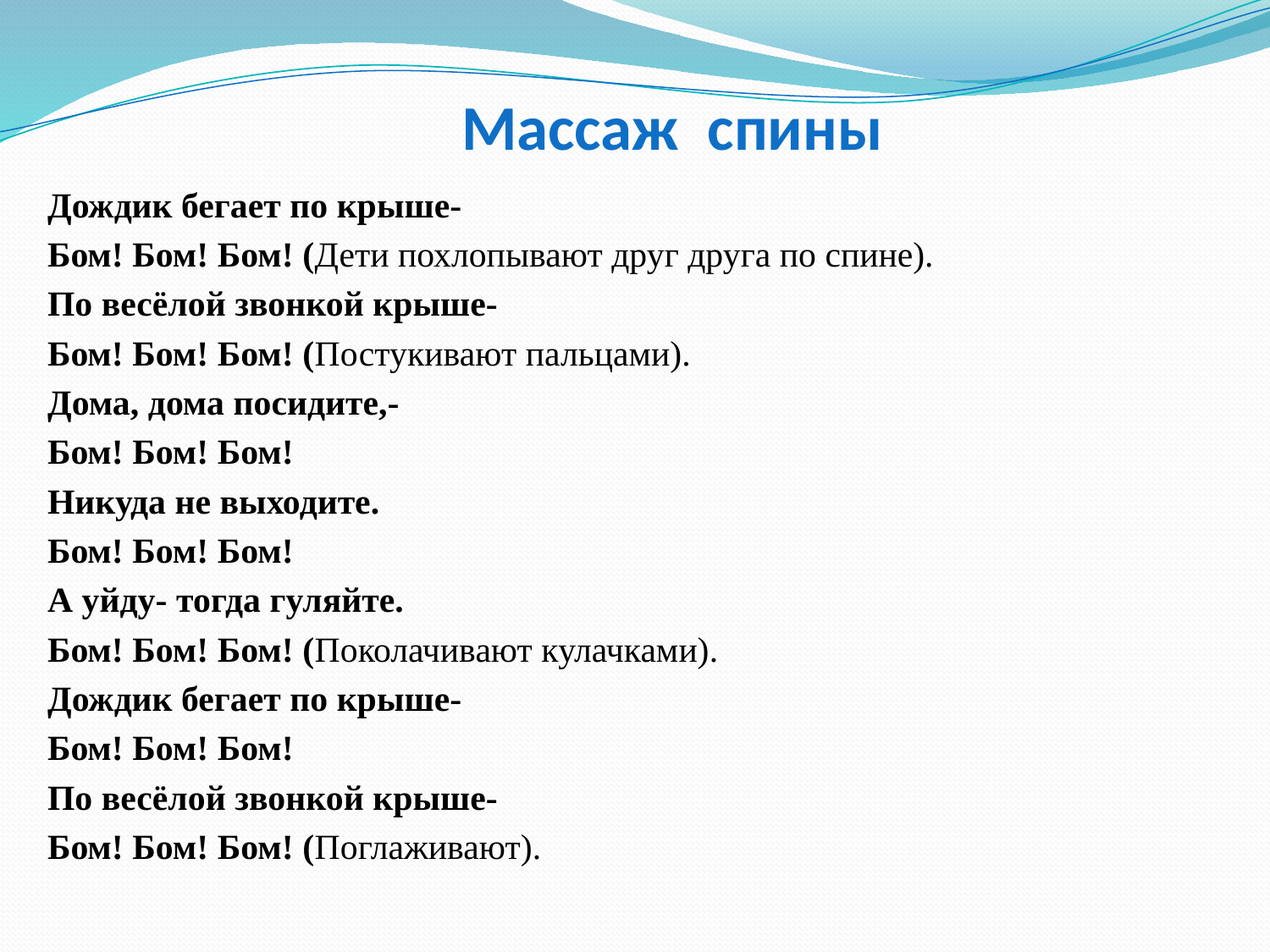

# Массаж  спины
Дождик бегает по крыше-
Бом! Бом! Бом! (Дети похлопывают друг друга по спине).
По весёлой звонкой крыше-
Бом! Бом! Бом! (Постукивают пальцами).
Дома, дома посидите,-
Бом! Бом! Бом!
Никуда не выходите.
Бом! Бом! Бом!
А уйду- тогда гуляйте.
Бом! Бом! Бом! (Поколачивают кулачками).
Дождик бегает по крыше-
Бом! Бом! Бом!
По весёлой звонкой крыше-
Бом! Бом! Бом! (Поглаживают).